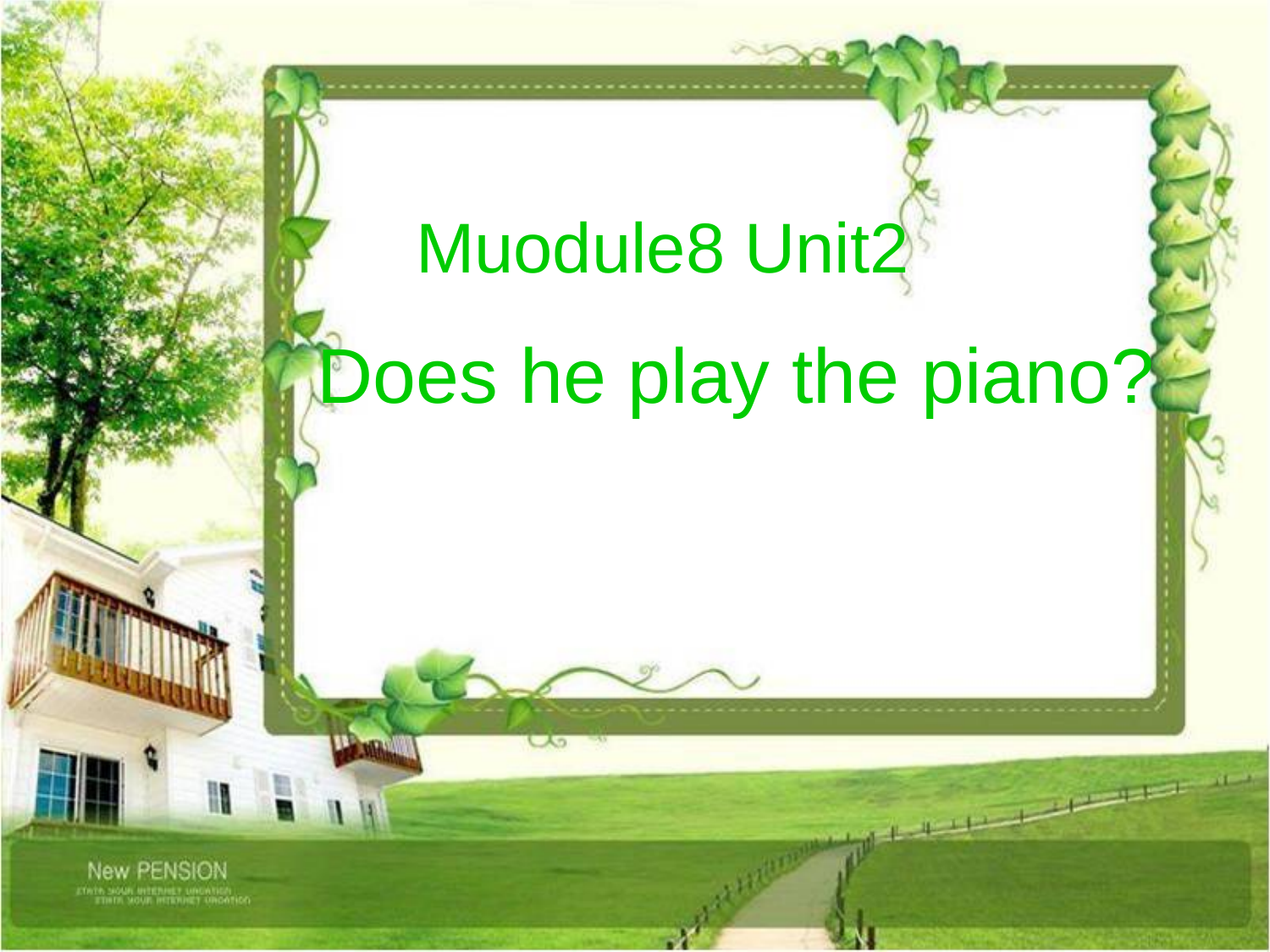

Muodule8 Unit2
Does he play the piano?